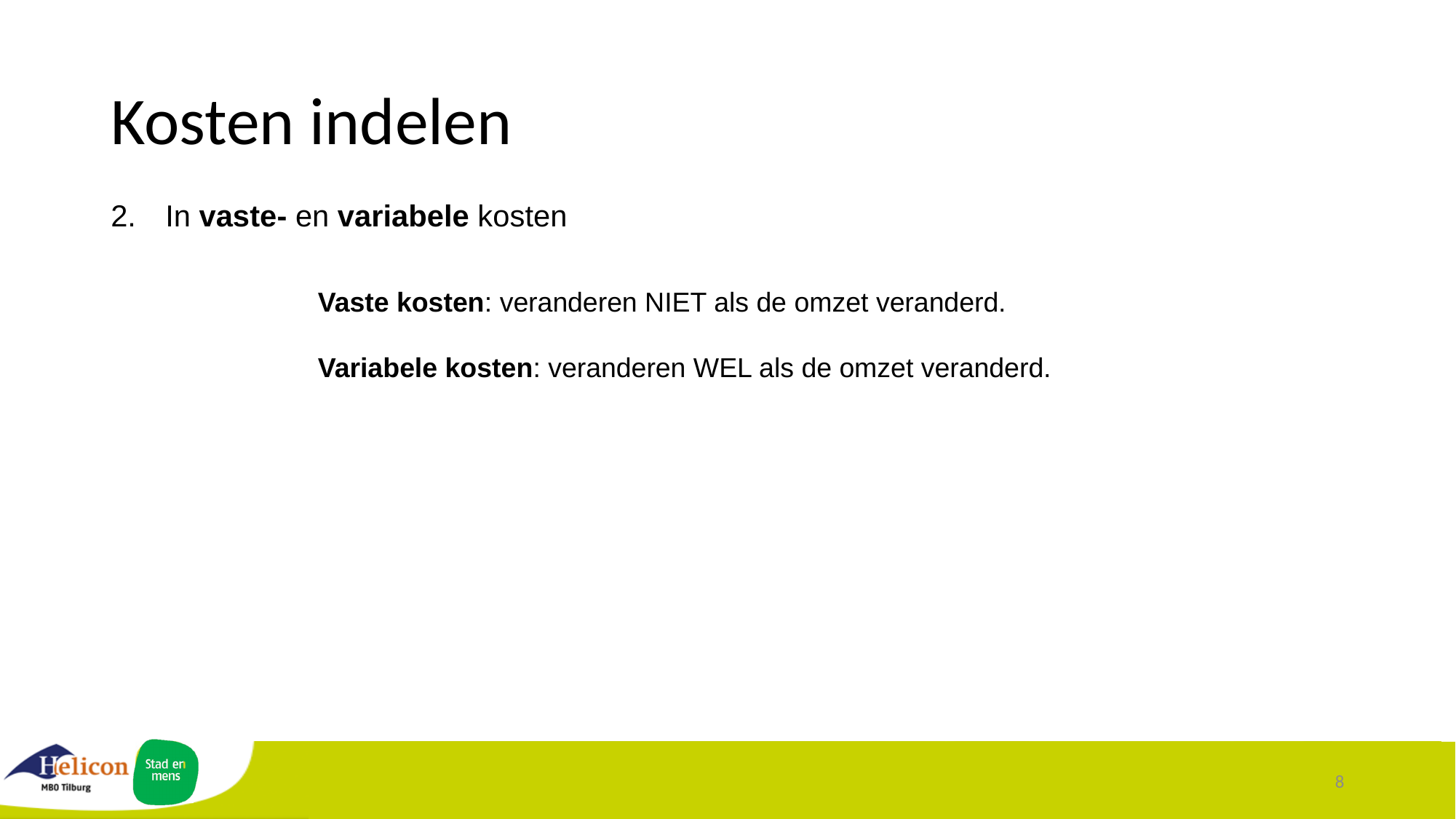

# Kosten indelen
In vaste- en variabele kosten

Vaste kosten: veranderen NIET als de omzet veranderd.

Variabele kosten: veranderen WEL als de omzet veranderd.
8